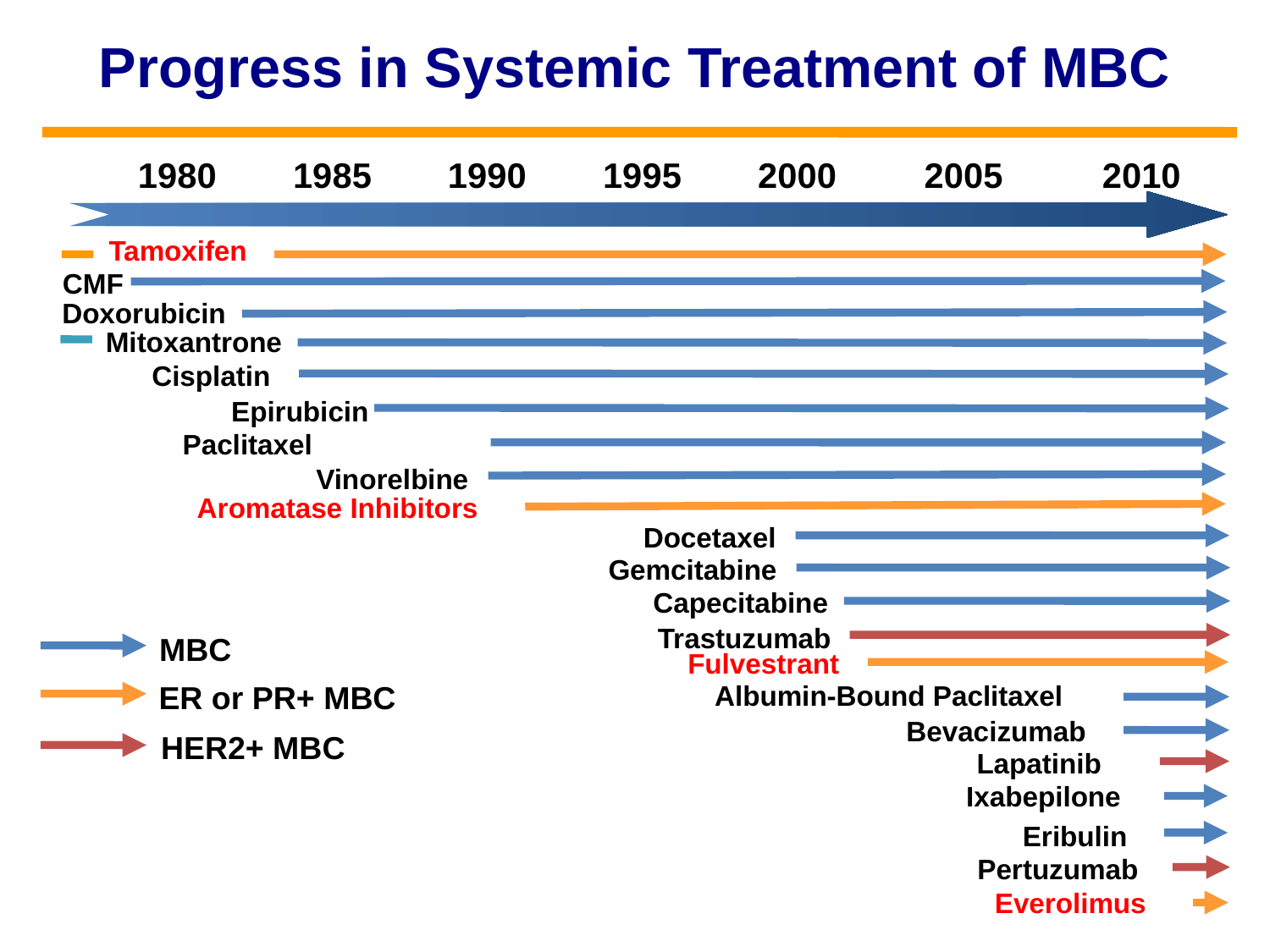

# Progress in Systemic Treatment of MBC

1980
1985
1990
1995
2000
2005
2010

Tamoxifen

CMF

Doxorubicin

Mitoxantrone

Cisplatin

Epirubicin

Paclitaxel

Vinorelbine

Aromatase Inhibitors

Docetaxel

Gemcitabine

Capecitabine

Trastuzumab
MBC

Fulvestrant

ER or PR+ MBC
Albumin-Bound Paclitaxel

Bevacizumab
HER2+ MBC

Lapatinib

Ixabepilone

Eribulin

Pertuzumab

Everolimus